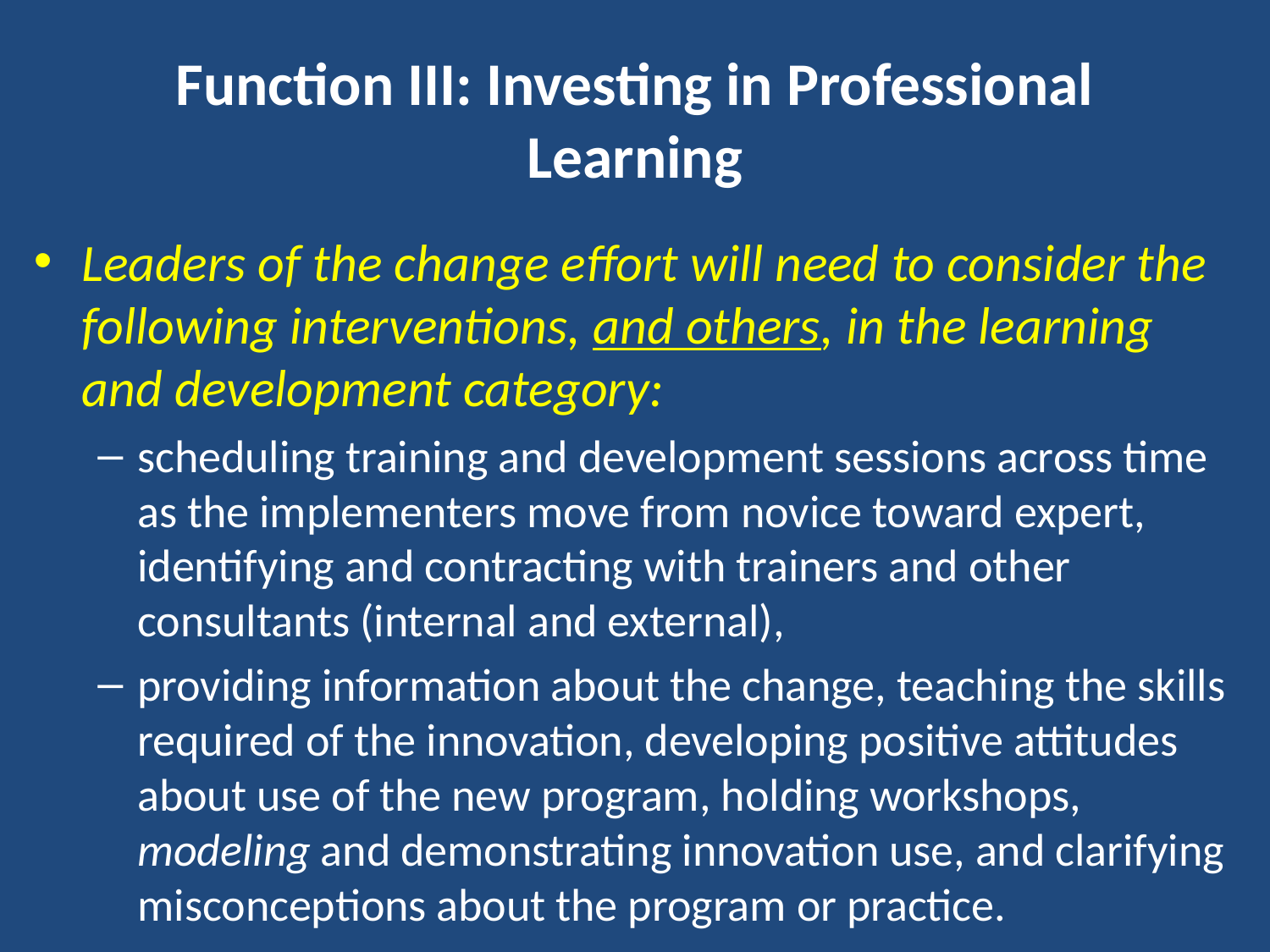

# Function III: Investing in Professional Learning
Leaders of the change effort will need to consider the following interventions, and others, in the learning and development category:
scheduling training and development sessions across time as the implementers move from novice toward expert, identifying and contracting with trainers and other consultants (internal and external),
providing information about the change, teaching the skills required of the innovation, developing positive attitudes about use of the new program, holding workshops, modeling and demonstrating innovation use, and clarifying misconceptions about the program or practice.